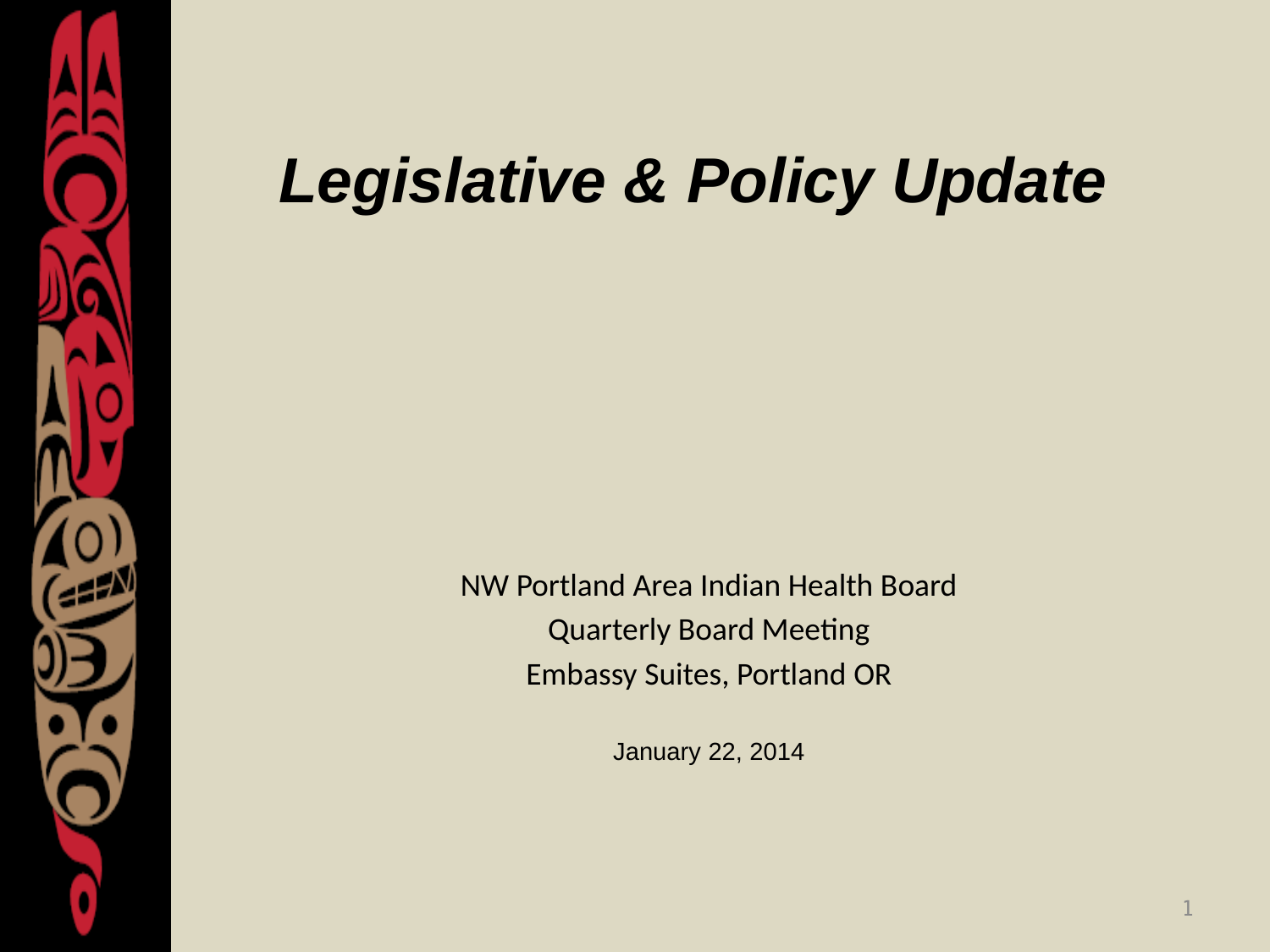

# Legislative & Policy Update
NW Portland Area Indian Health Board
Quarterly Board Meeting
Embassy Suites, Portland OR

January 22, 2014

1